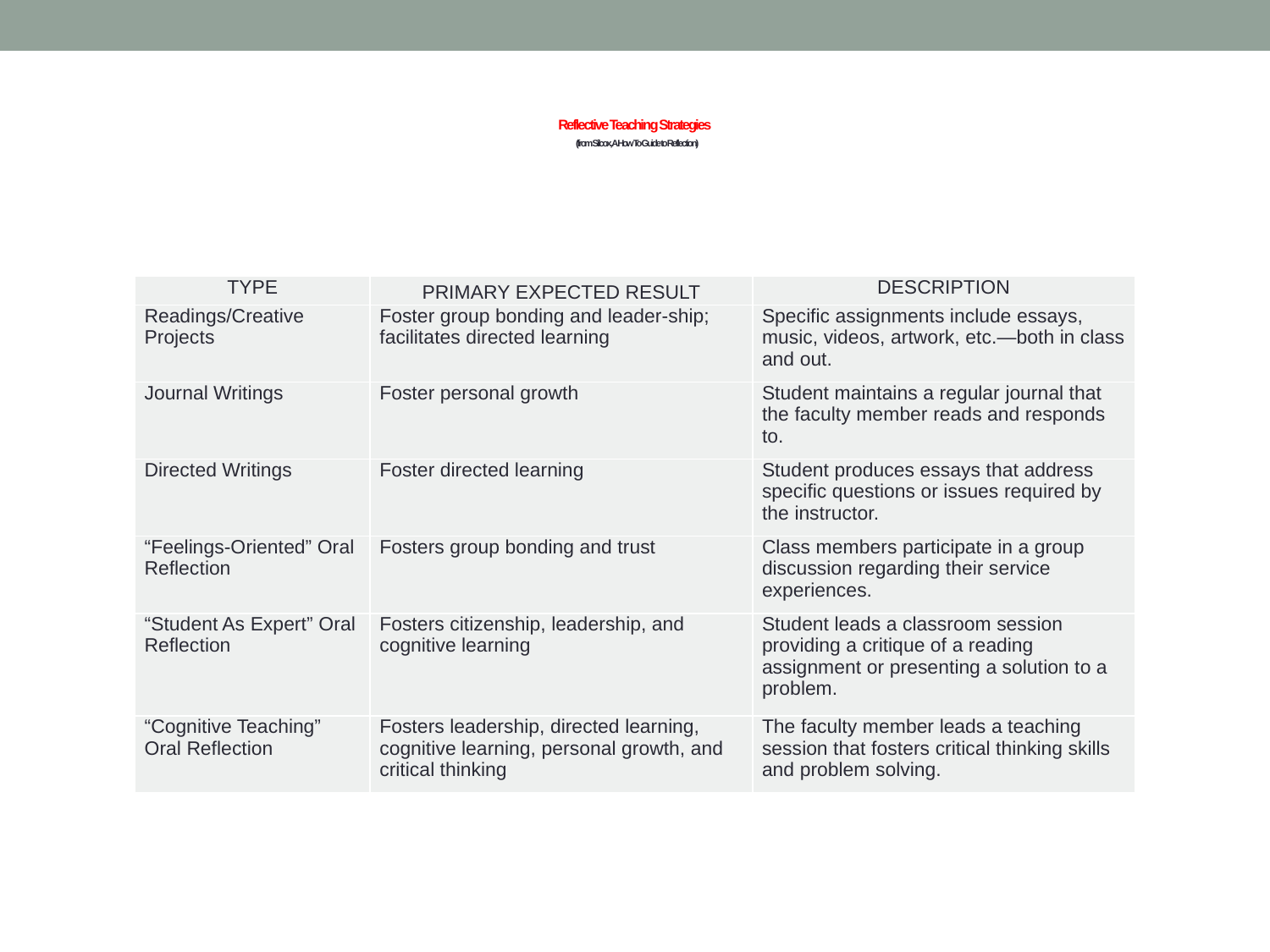

# Reflective Teaching Strategies (from Silcox, A How To Guide to Reflection)
| TYPE | PRIMARY EXPECTED RESULT | DESCRIPTION |
| --- | --- | --- |
| Readings/Creative Projects | Foster group bonding and leader-ship; facilitates directed learning | Specific assignments include essays, music, videos, artwork, etc.—both in class and out. |
| Journal Writings | Foster personal growth | Student maintains a regular journal that the faculty member reads and responds to. |
| Directed Writings | Foster directed learning | Student produces essays that address specific questions or issues required by the instructor. |
| “Feelings-Oriented” Oral Reflection | Fosters group bonding and trust | Class members participate in a group discussion regarding their service experiences. |
| “Student As Expert” Oral Reflection | Fosters citizenship, leadership, and cognitive learning | Student leads a classroom session providing a critique of a reading assignment or presenting a solution to a problem. |
| “Cognitive Teaching” Oral Reflection | Fosters leadership, directed learning, cognitive learning, personal growth, and critical thinking | The faculty member leads a teaching session that fosters critical thinking skills and problem solving. |